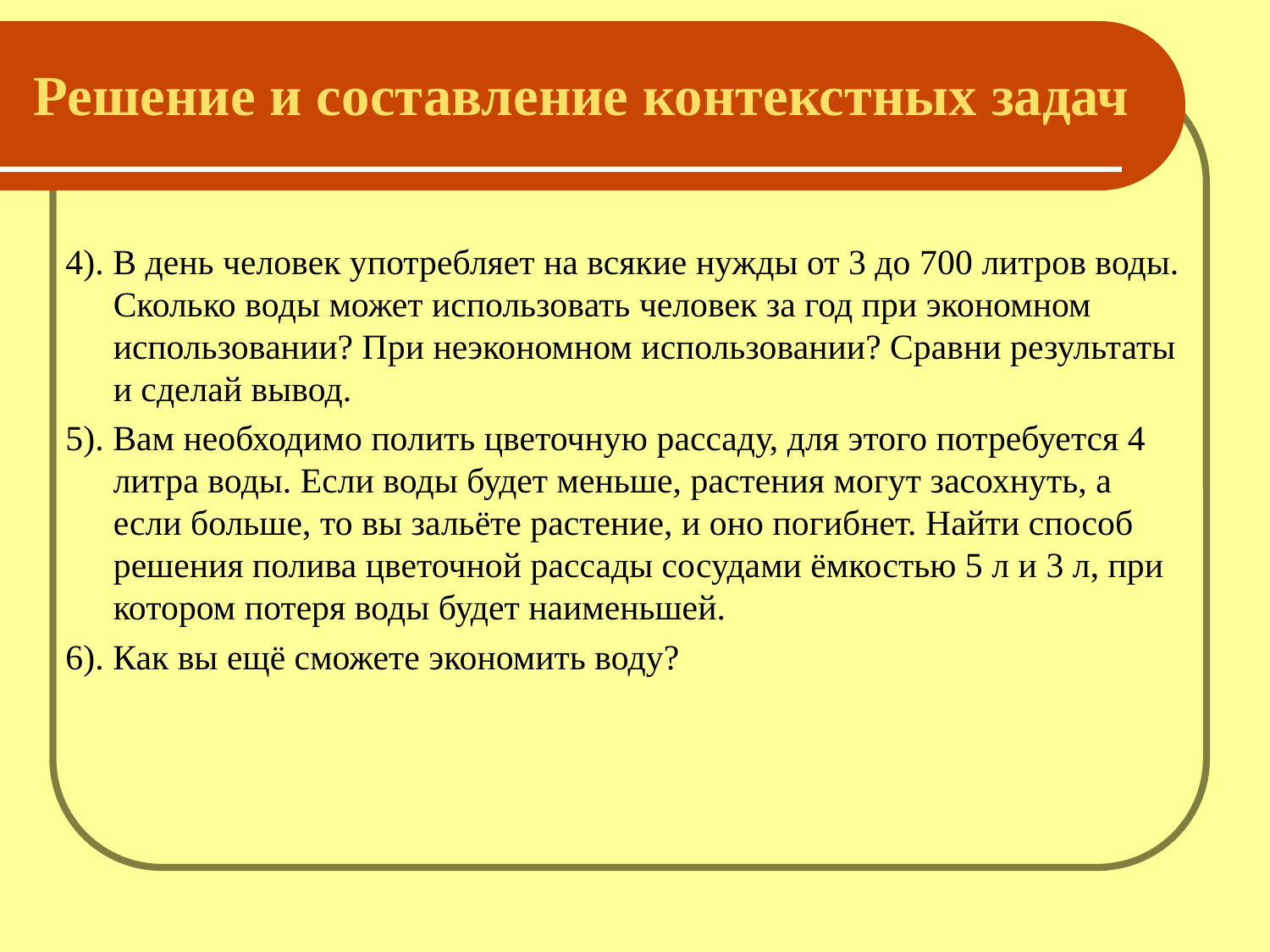

# Решение и составление контекстных задач
4). В день человек употребляет на всякие нужды от 3 до 700 литров воды. Сколько воды может использовать человек за год при экономном использовании? При неэкономном использовании? Сравни результаты и сделай вывод.
5). Вам необходимо полить цветочную рассаду, для этого потребуется 4 литра воды. Если воды будет меньше, растения могут засохнуть, а если больше, то вы зальёте растение, и оно погибнет. Найти способ решения полива цветочной рассады сосудами ёмкостью 5 л и 3 л, при котором потеря воды будет наименьшей.
6). Как вы ещё сможете экономить воду?